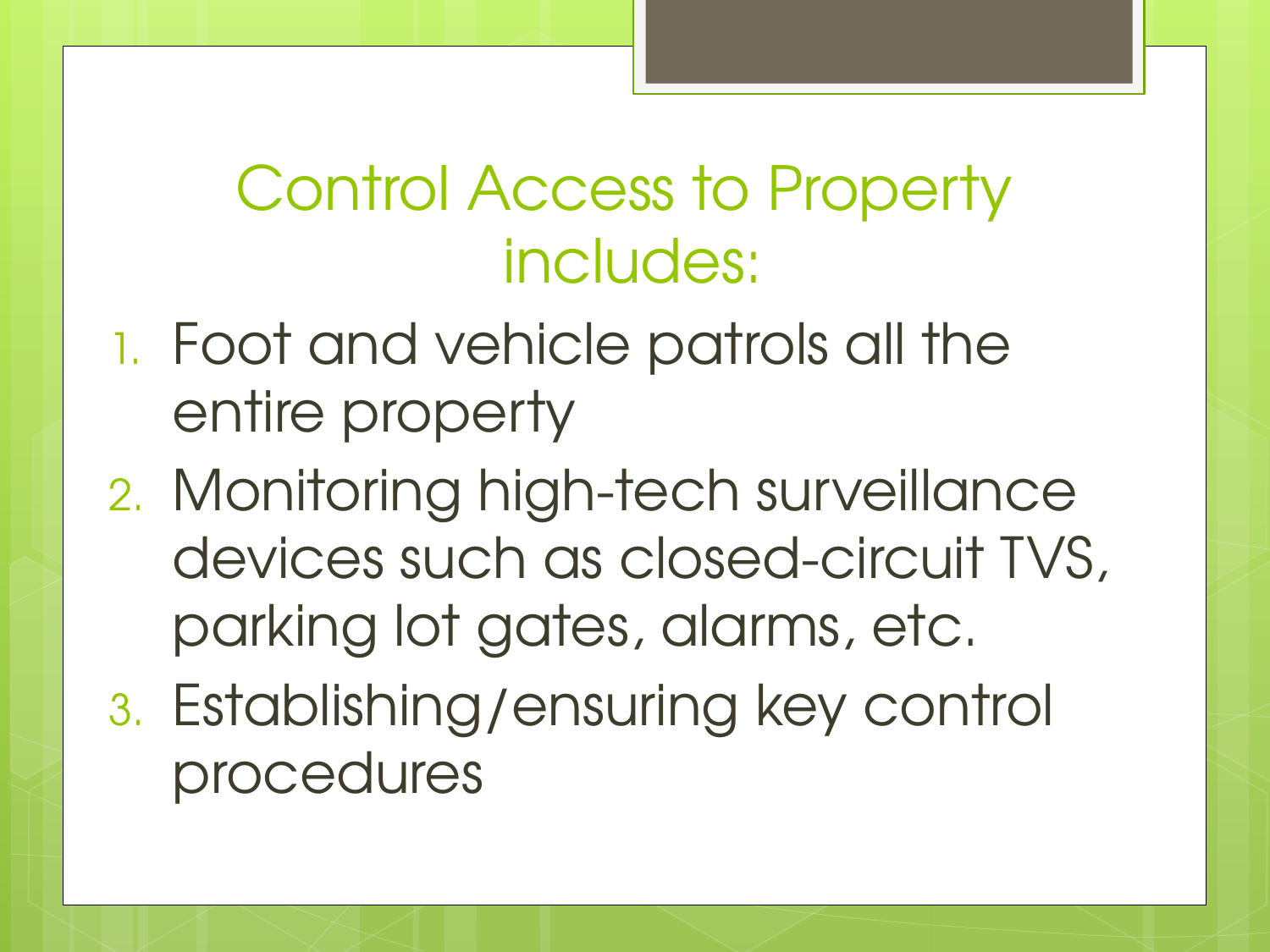

# Control Access to Property  includes:
Foot and vehicle patrols all the entire property
Monitoring high-tech surveillance devices such as closed-circuit TVS, parking lot gates, alarms, etc.
Establishing/ensuring key control procedures